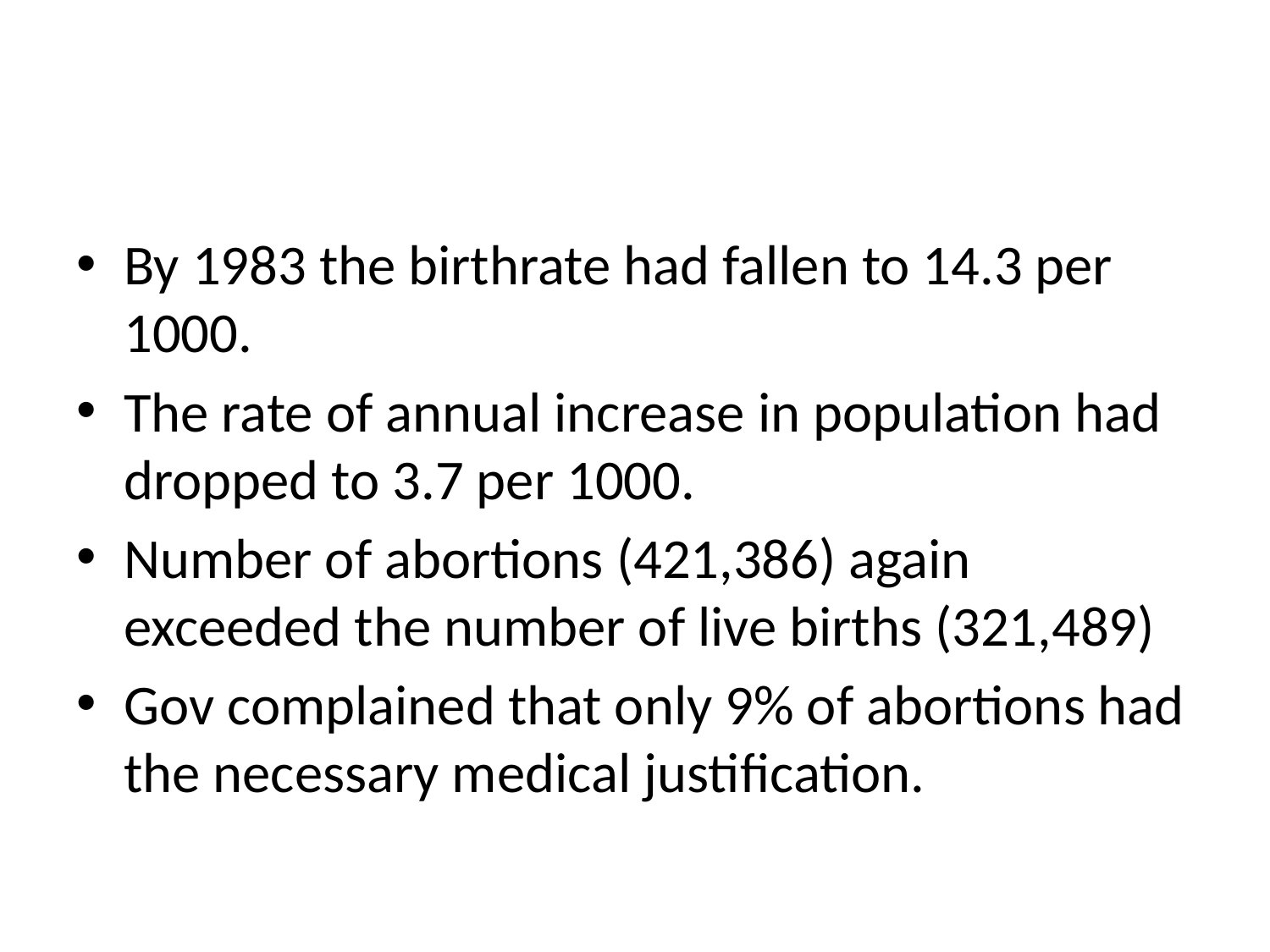

#
By 1983 the birthrate had fallen to 14.3 per 1000.
The rate of annual increase in population had dropped to 3.7 per 1000.
Number of abortions (421,386) again exceeded the number of live births (321,489)
Gov complained that only 9% of abortions had the necessary medical justification.